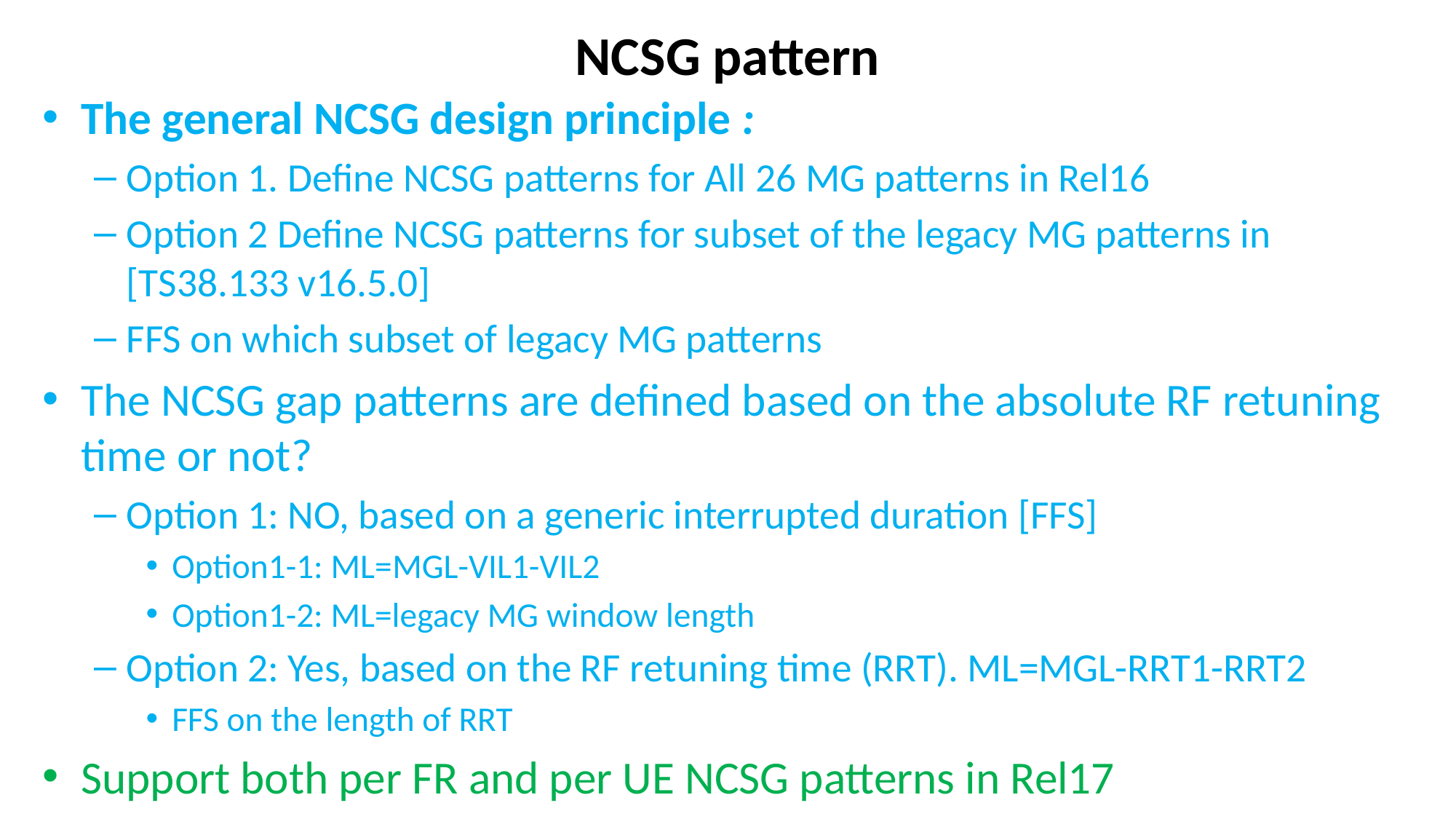

# NCSG pattern
The general NCSG design principle :
Option 1. Define NCSG patterns for All 26 MG patterns in Rel16
Option 2 Define NCSG patterns for subset of the legacy MG patterns in [TS38.133 v16.5.0]
FFS on which subset of legacy MG patterns
The NCSG gap patterns are defined based on the absolute RF retuning time or not?
Option 1: NO, based on a generic interrupted duration [FFS]
Option1-1: ML=MGL-VIL1-VIL2
Option1-2: ML=legacy MG window length
Option 2: Yes, based on the RF retuning time (RRT). ML=MGL-RRT1-RRT2
FFS on the length of RRT
Support both per FR and per UE NCSG patterns in Rel17